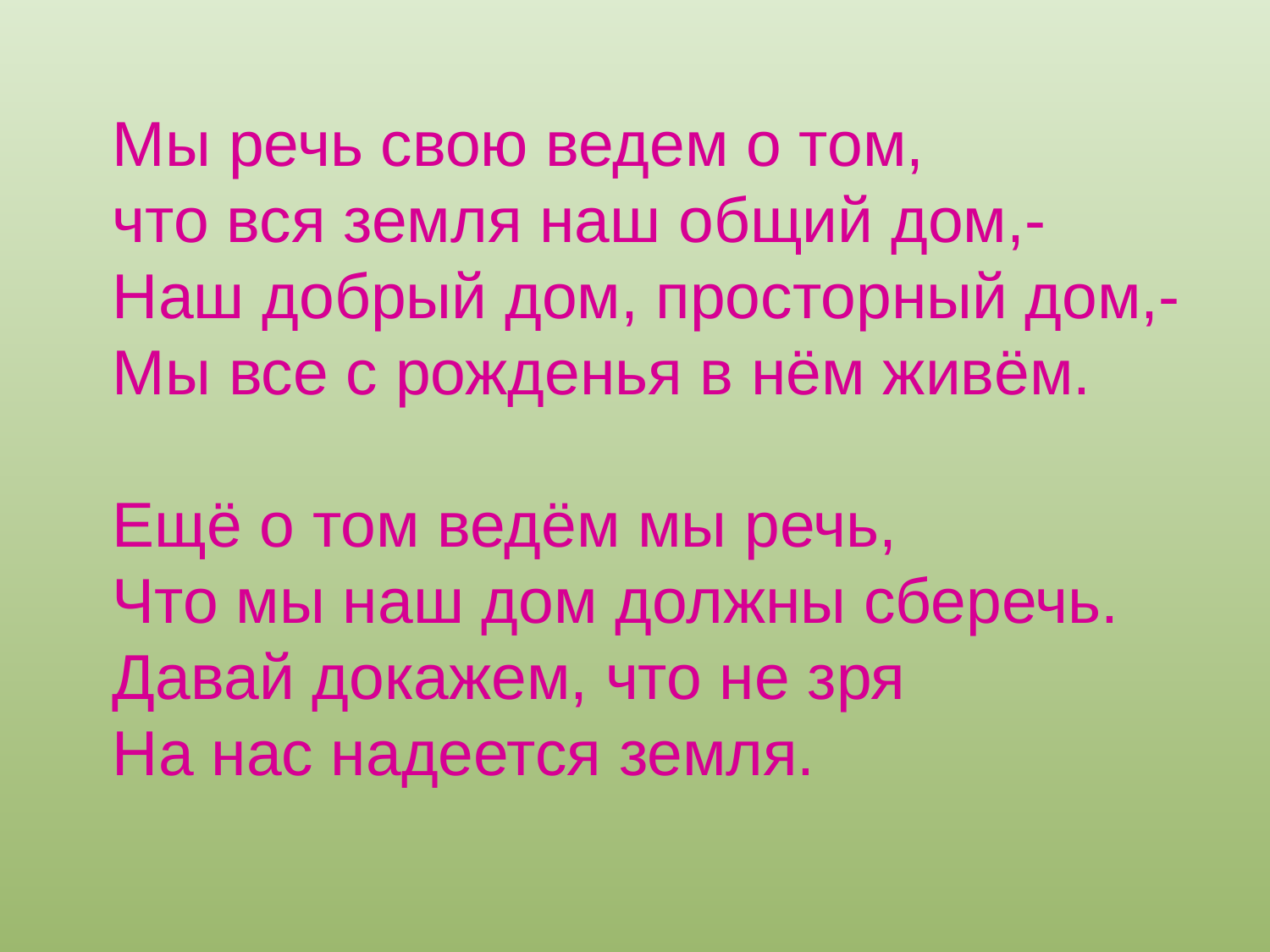

Мы речь свою ведем о том,
что вся земля наш общий дом,-
Наш добрый дом, просторный дом,-
Мы все с рожденья в нём живём.

Ещё о том ведём мы речь,
Что мы наш дом должны сберечь.
Давай докажем, что не зря
На нас надеется земля.